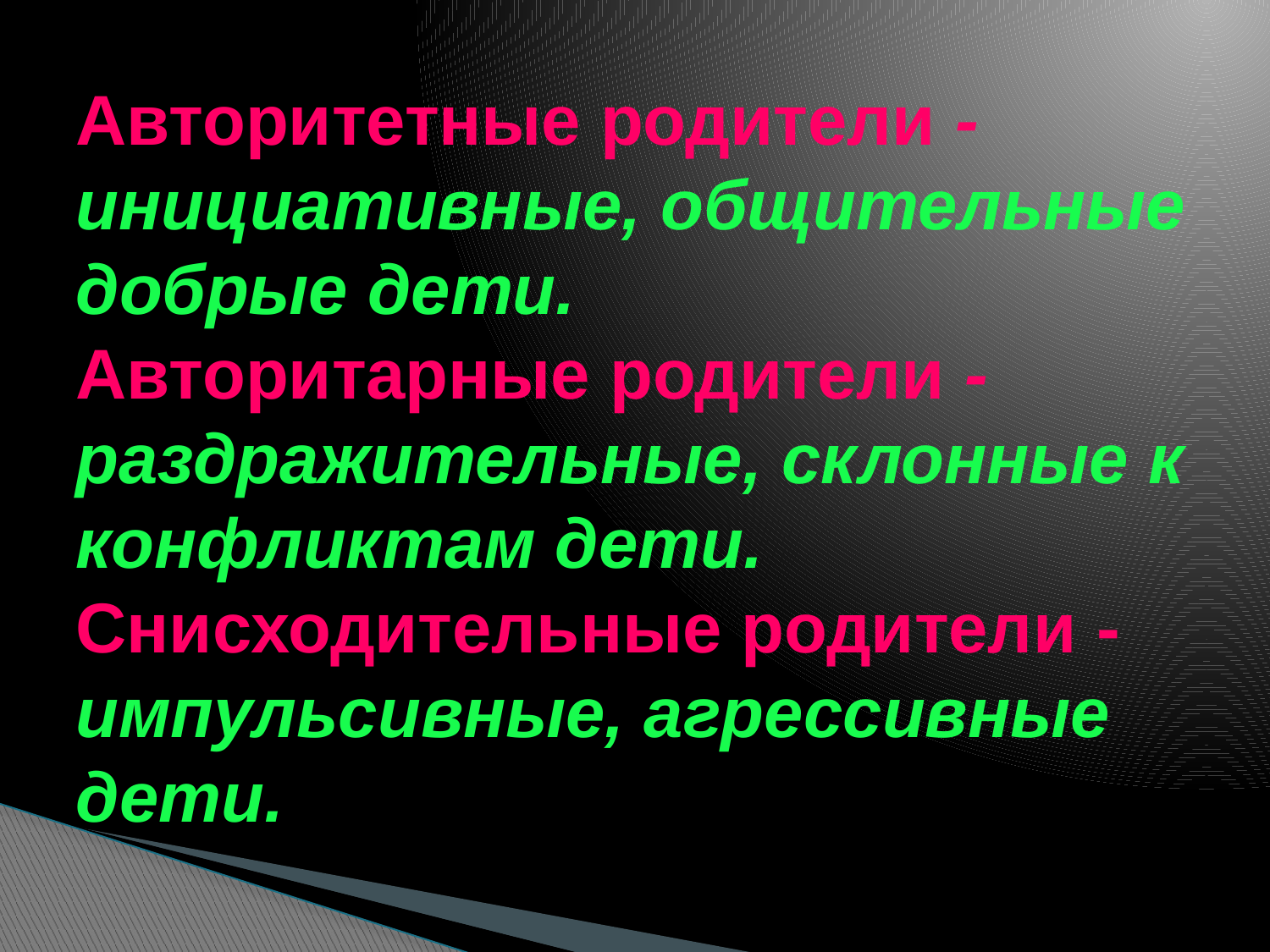

# Авторитетные родители - инициативные, общительные добрые дети. Авторитарные родители - раздражительные, склонные к конфликтам дети. Снисходительные родители - импульсивные, агрессивные дети.